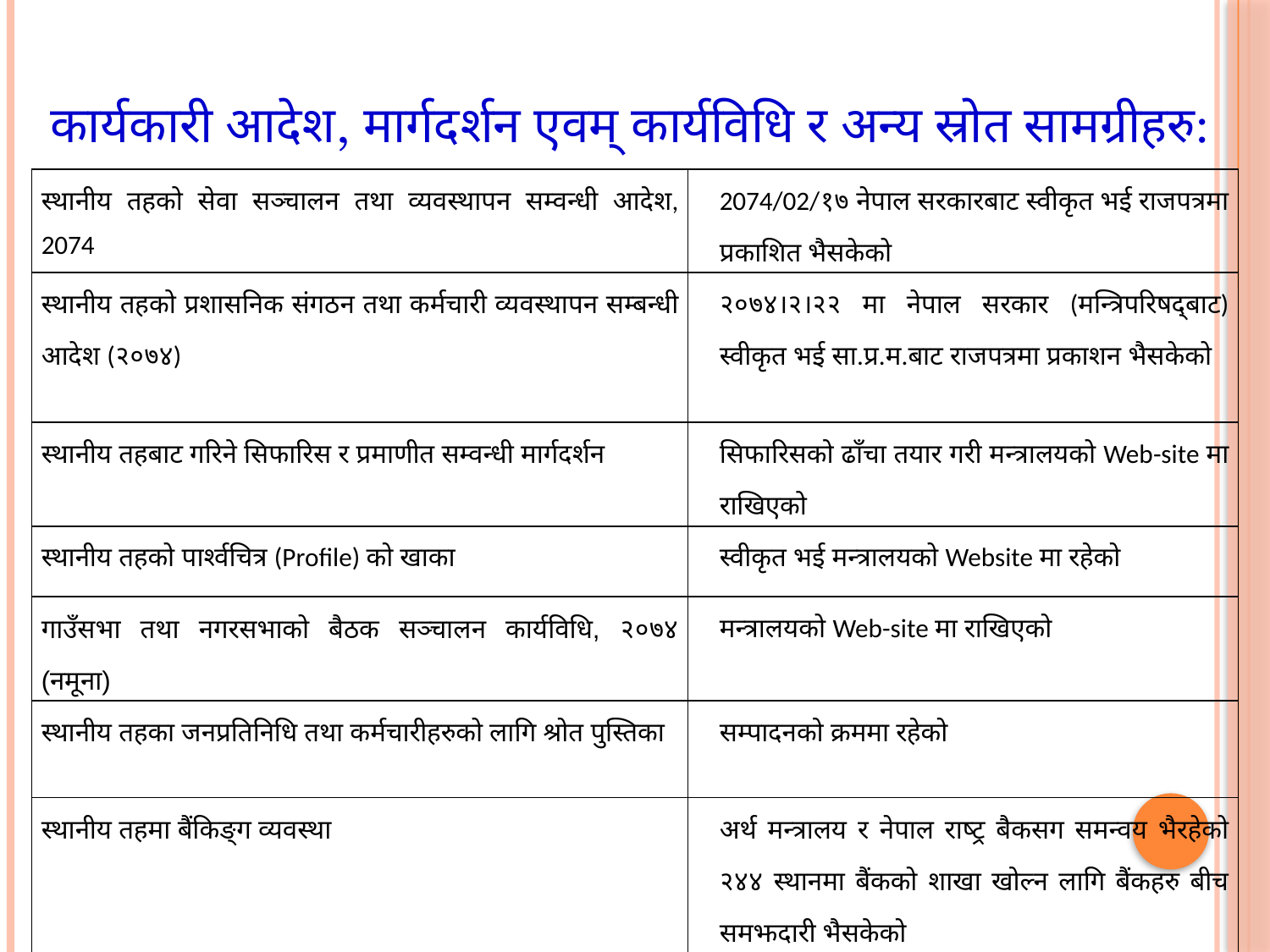

# कार्यकारी आदेश, मार्गदर्शन एवम् कार्यविधि र अन्य स्रोत सामग्रीहरु:
| स्थानीय तहको सेवा सञ्चालन तथा व्यवस्थापन सम्वन्धी आदेश, 2074 | 2074/02/१७ नेपाल सरकारबाट स्वीकृत भई राजपत्रमा प्रकाशित भैसकेको |
| --- | --- |
| स्थानीय तहको प्रशासनिक संगठन तथा कर्मचारी व्यवस्थापन सम्बन्धी आदेश (२०७४) | २०७४।२।२२ मा नेपाल सरकार (मन्त्रिपरिषद्‍बाट) स्वीकृत भई सा.प्र.म.बाट राजपत्रमा प्रकाशन भैसकेको |
| स्थानीय तहबाट गरिने सिफारिस र प्रमाणीत सम्वन्धी मार्गदर्शन | सिफारिसको ढाँचा तयार गरी मन्त्रालयको Web-site मा राखिएको |
| स्थानीय तहको पार्श्वचित्र (Profile) को खाका | स्वीकृत भई मन्त्रालयको Website मा रहेको |
| गाउँसभा तथा नगरसभाको बैठक सञ्चालन कार्यविधि, २०७४ (नमूना) | मन्त्रालयको Web-site मा राखिएको |
| स्थानीय तहका जनप्रतिनिधि तथा कर्मचारीहरुको लागि श्रोत पुस्तिका | सम्पादनको क्रममा रहेको |
| स्थानीय तहमा बैंकिङ्ग व्यवस्था | अर्थ मन्त्रालय र नेपाल राष्ट्र बैकसग समन्वय भैरहेको २४४ स्थानमा बैंकको शाखा खोल्न लागि बैंकहरु बीच समझदारी भैसकेको |